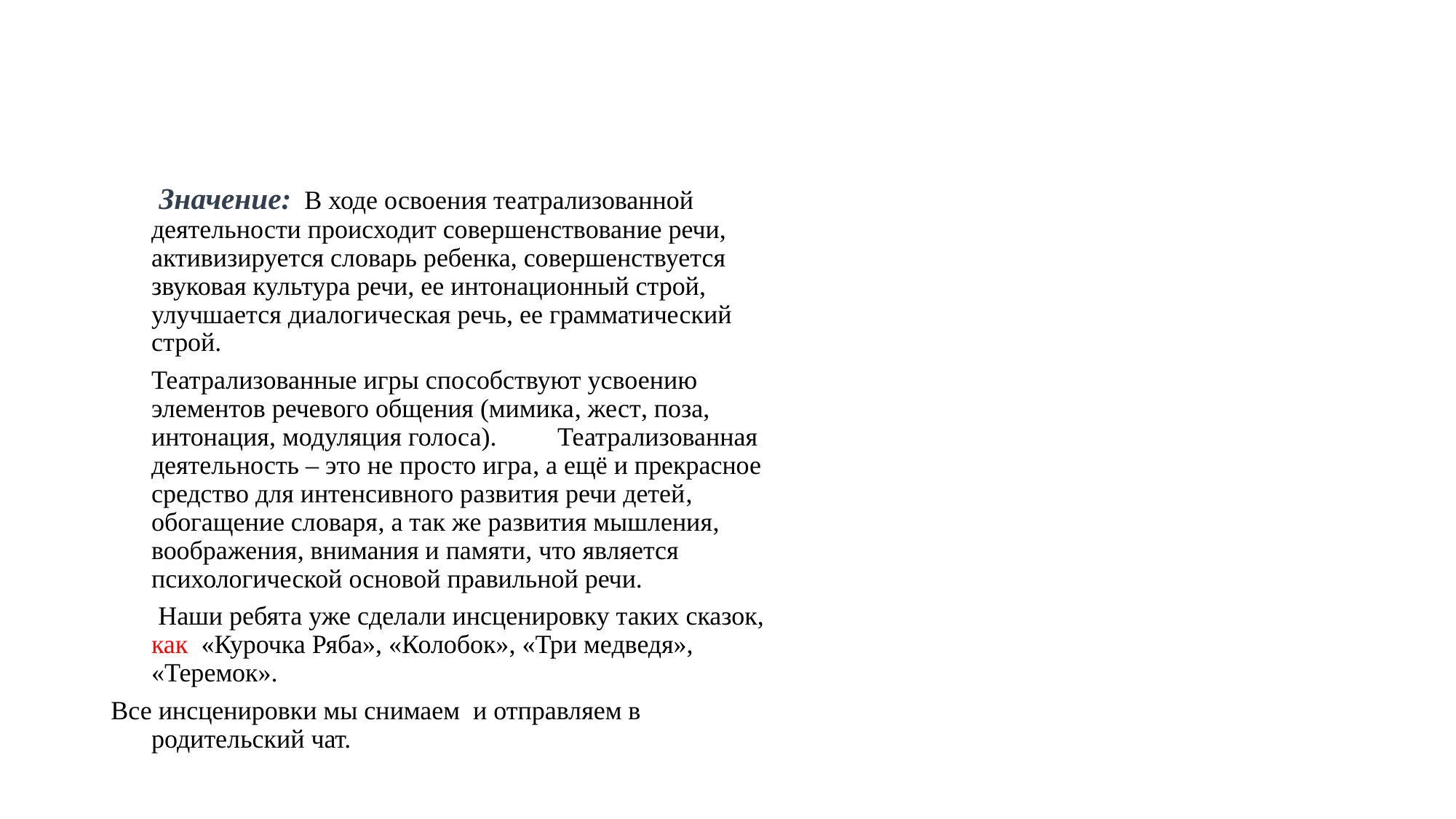

#
    		 Значение:  В ходе освоения театрализованной деятельности происходит совершенствование речи, активизируется словарь ребенка, совершенствуется звуковая культура речи, ее интонационный строй, улучшается диалогическая речь, ее грамматический строй.
 		Театрализованные игры способствуют усвоению элементов речевого общения (мимика, жест, поза, интонация, модуляция голоса). 	Театрализованная деятельность – это не просто игра, а ещё и прекрасное средство для интенсивного развития речи детей, обогащение словаря, а так же развития мышления, воображения, внимания и памяти, что является психологической основой правильной речи.
		 Наши ребята уже сделали инсценировку таких сказок, как  «Курочка Ряба», «Колобок», «Три медведя», «Теремок».
Все инсценировки мы снимаем  и отправляем в родительский чат.